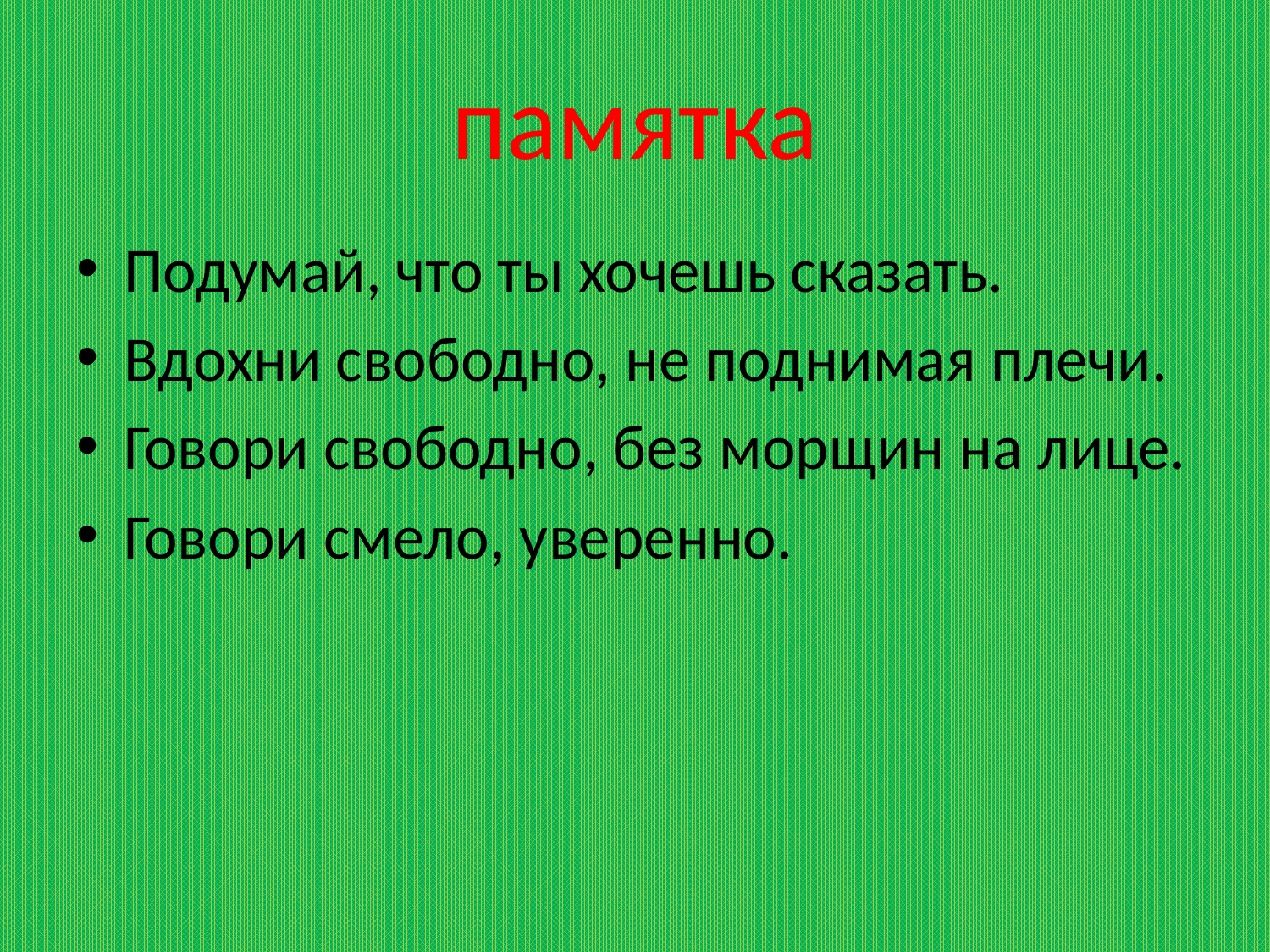

# памятка
Подумай, что ты хочешь сказать.
Вдохни свободно, не поднимая плечи.
Говори свободно, без морщин на лице.
Говори смело, уверенно.